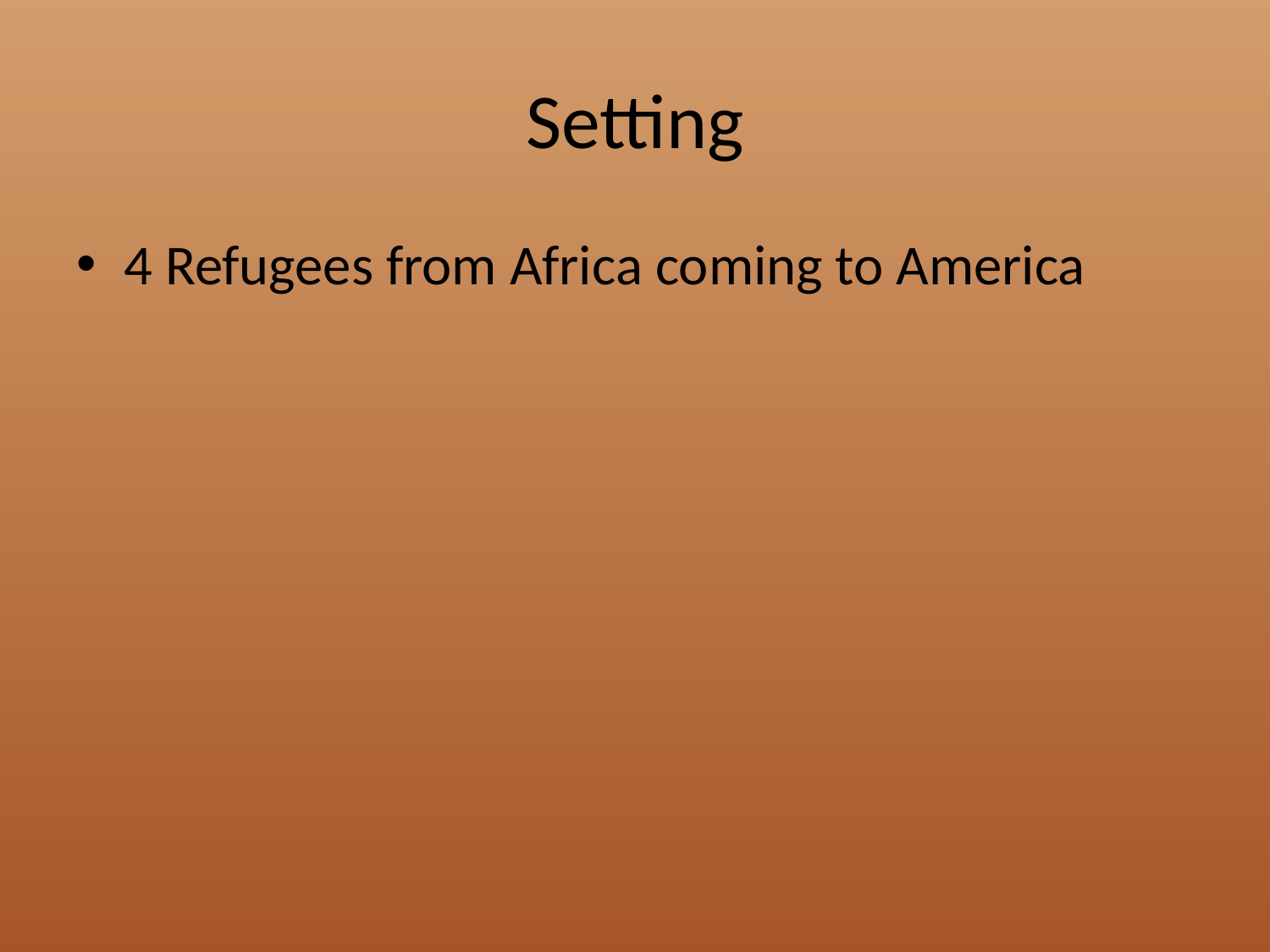

# Setting
4 Refugees from Africa coming to America